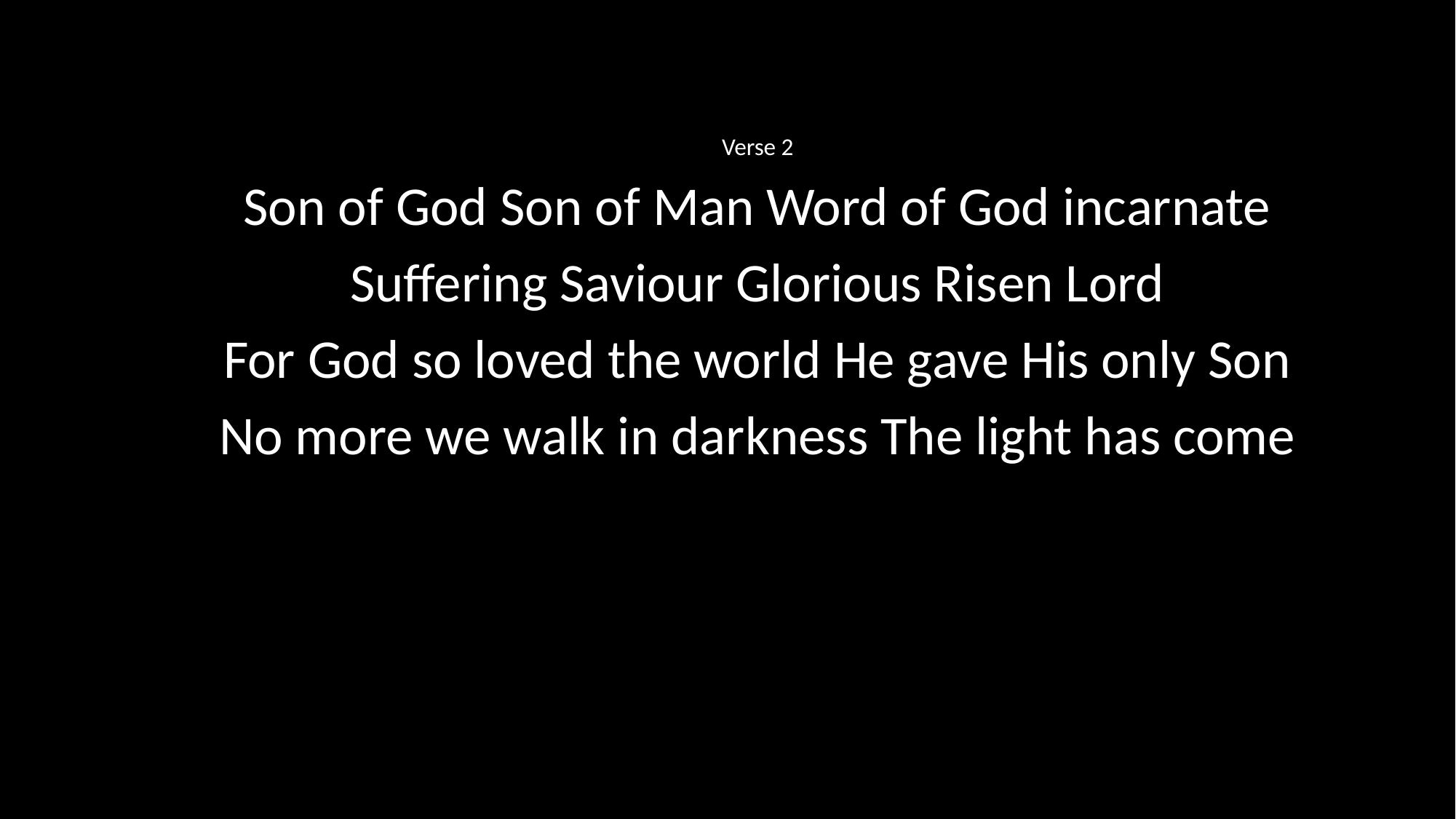

Verse 2
Son of God Son of Man Word of God incarnate
Suffering Saviour Glorious Risen Lord
For God so loved the world He gave His only Son
No more we walk in darkness The light has come